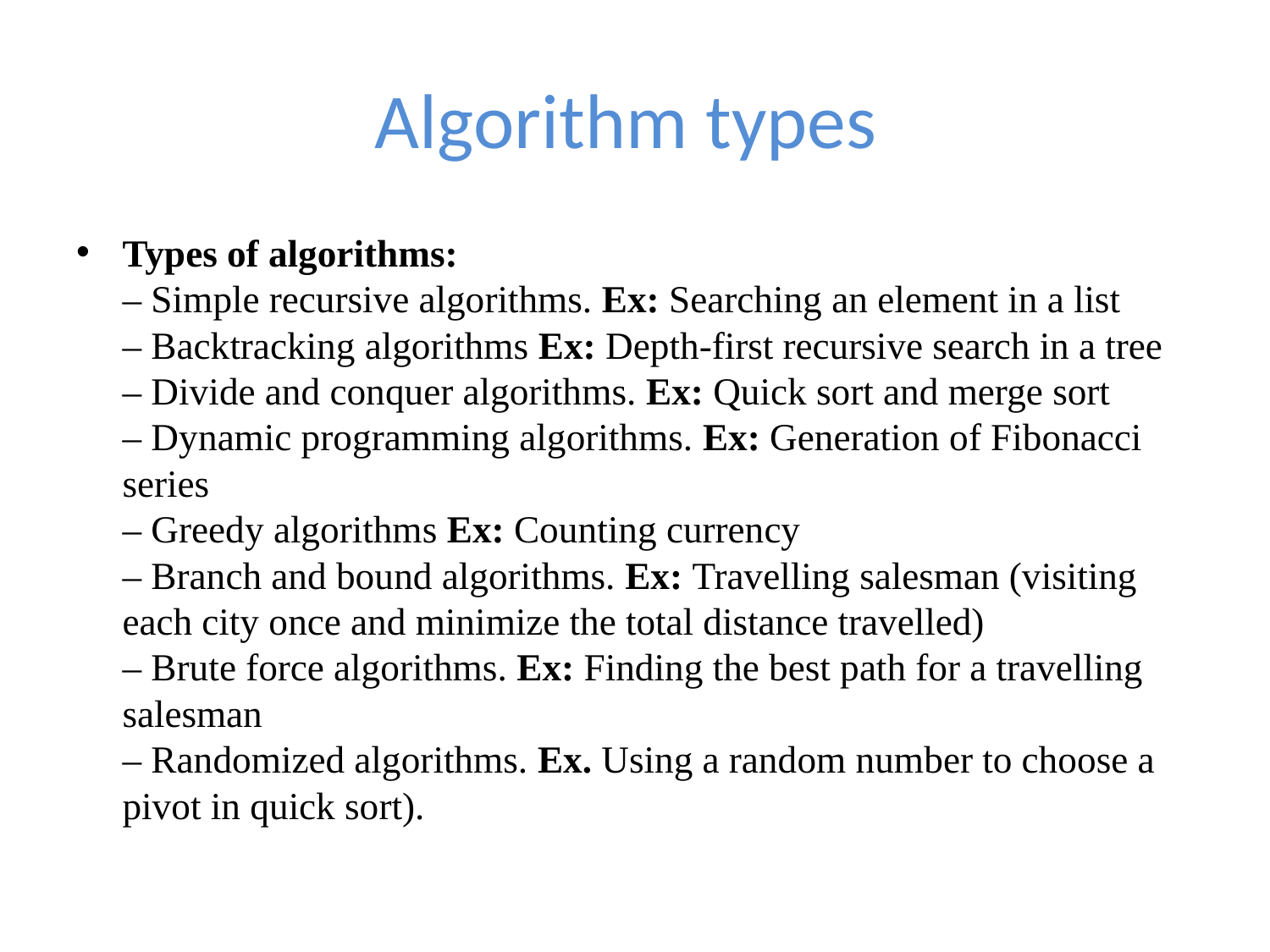

# Algorithm types
Types of algorithms:
– Simple recursive algorithms. Ex: Searching an element in a list
– Backtracking algorithms Ex: Depth-first recursive search in a tree
– Divide and conquer algorithms. Ex: Quick sort and merge sort
– Dynamic programming algorithms. Ex: Generation of Fibonacci series
– Greedy algorithms Ex: Counting currency 
– Branch and bound algorithms. Ex: Travelling salesman (visiting each city once and minimize the total distance travelled)
– Brute force algorithms. Ex: Finding the best path for a travelling salesman
– Randomized algorithms. Ex. Using a random number to choose a pivot in quick sort).